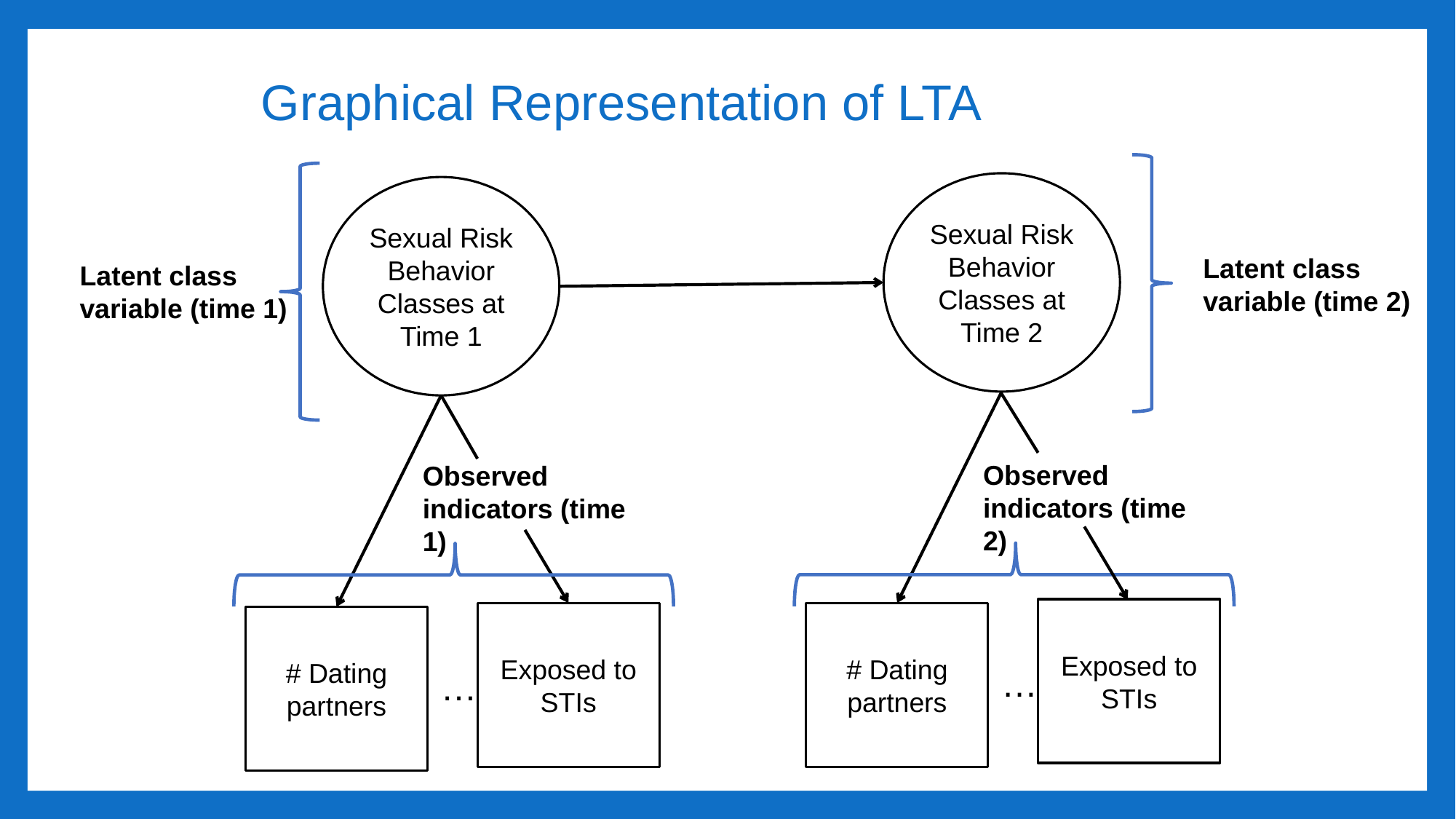

# Graphical Representation of LTA

Sexual Risk Behavior
Classes at
Time 2
Exposed to STIs
# Dating partners
…
Sexual Risk Behavior
Classes at
Time 1
Exposed to STIs
# Dating partners
…
Latent class variable (time 2)
Latent class variable (time 1)

Observed indicators (time 2)
Observed indicators (time 1)